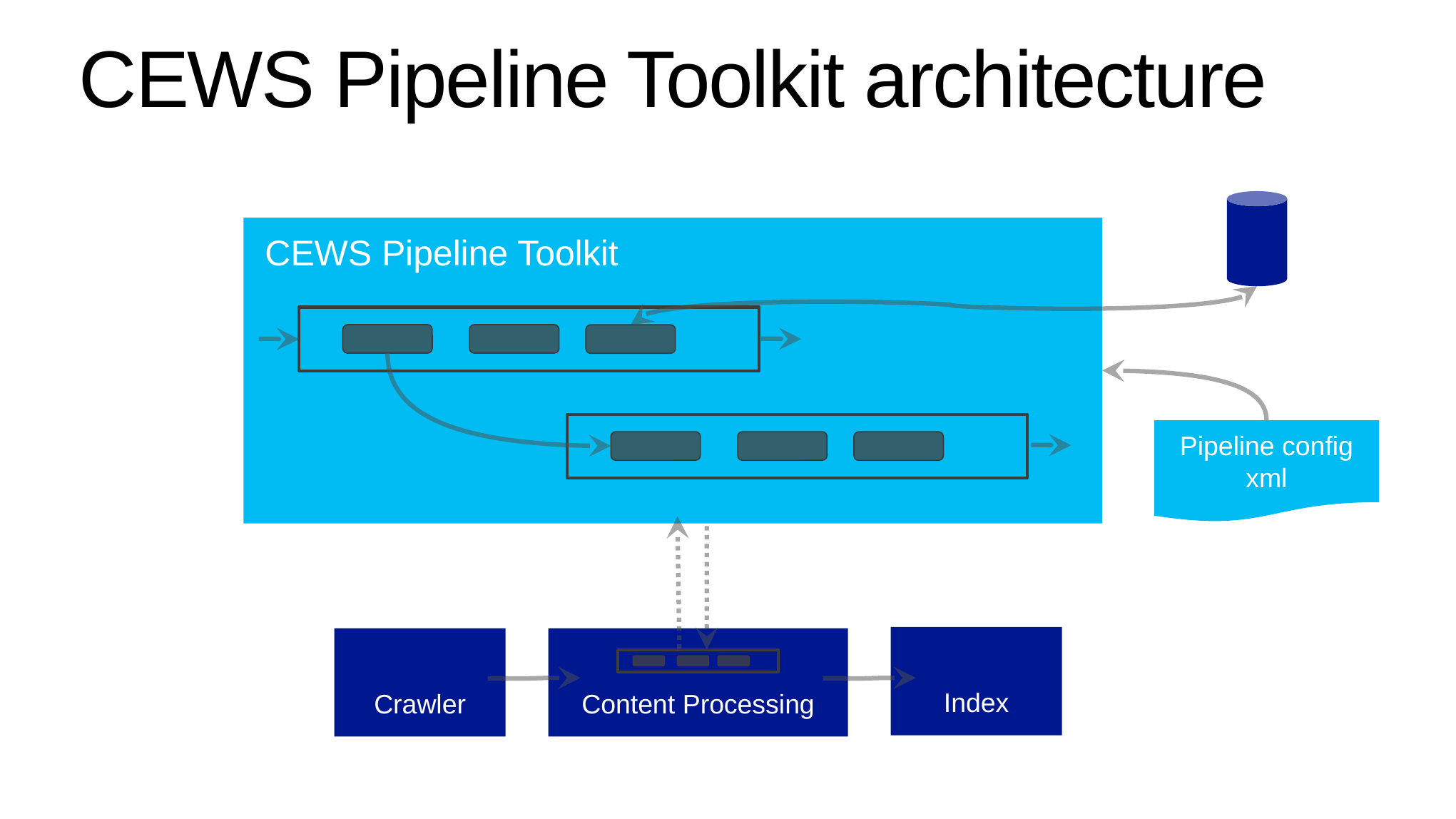

# CEWS Pipeline Toolkit architecture

CEWS Pipeline Toolkit

Initialize
Web Service

Pipeline config
xml
ProcessItem(Item)
ProcessedItem
Index
Content Processing
Crawler